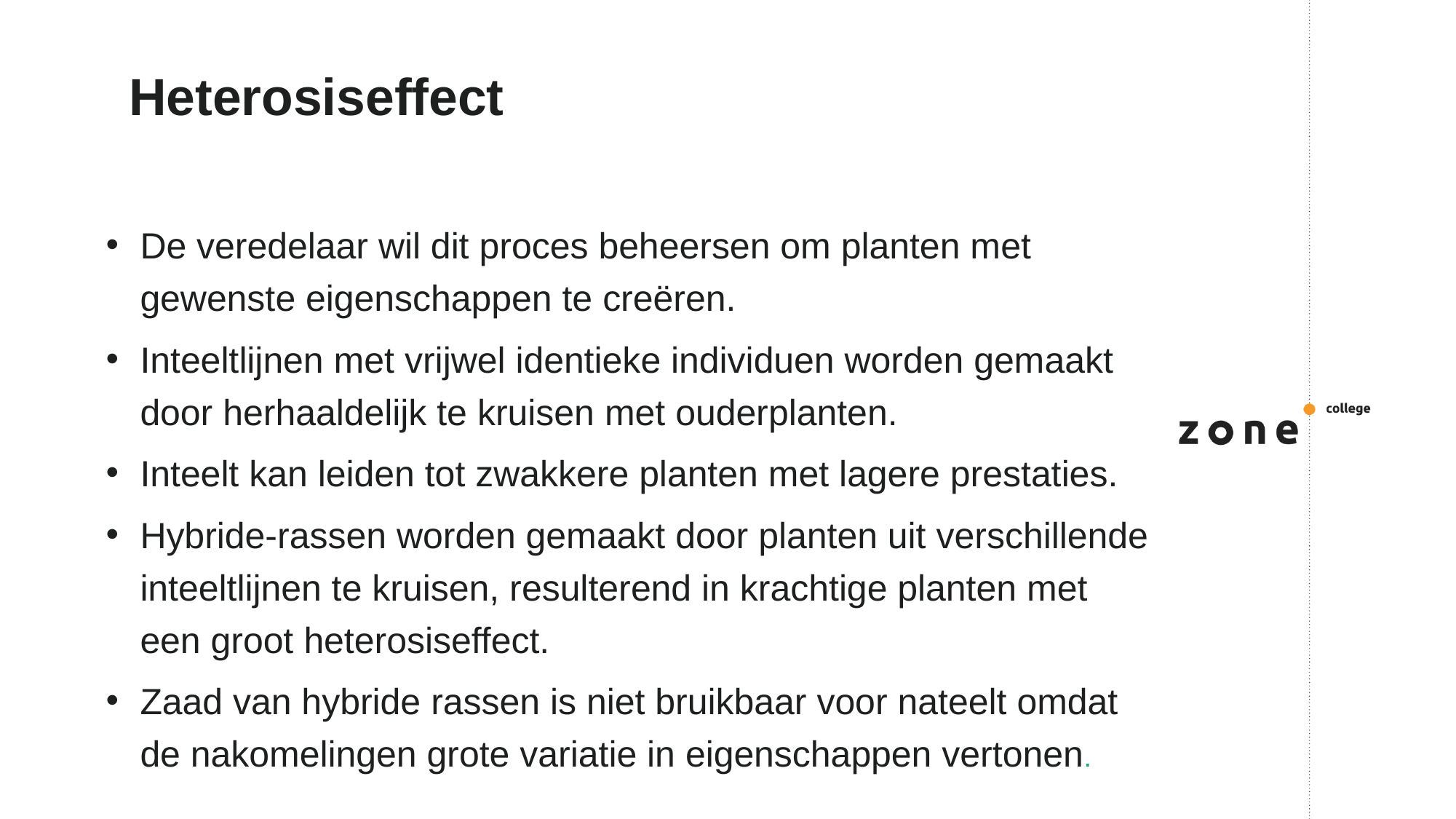

# Heterosiseffect
De veredelaar wil dit proces beheersen om planten met gewenste eigenschappen te creëren.
Inteeltlijnen met vrijwel identieke individuen worden gemaakt door herhaaldelijk te kruisen met ouderplanten.
Inteelt kan leiden tot zwakkere planten met lagere prestaties.
Hybride-rassen worden gemaakt door planten uit verschillende inteeltlijnen te kruisen, resulterend in krachtige planten met een groot heterosiseffect.
Zaad van hybride rassen is niet bruikbaar voor nateelt omdat de nakomelingen grote variatie in eigenschappen vertonen.